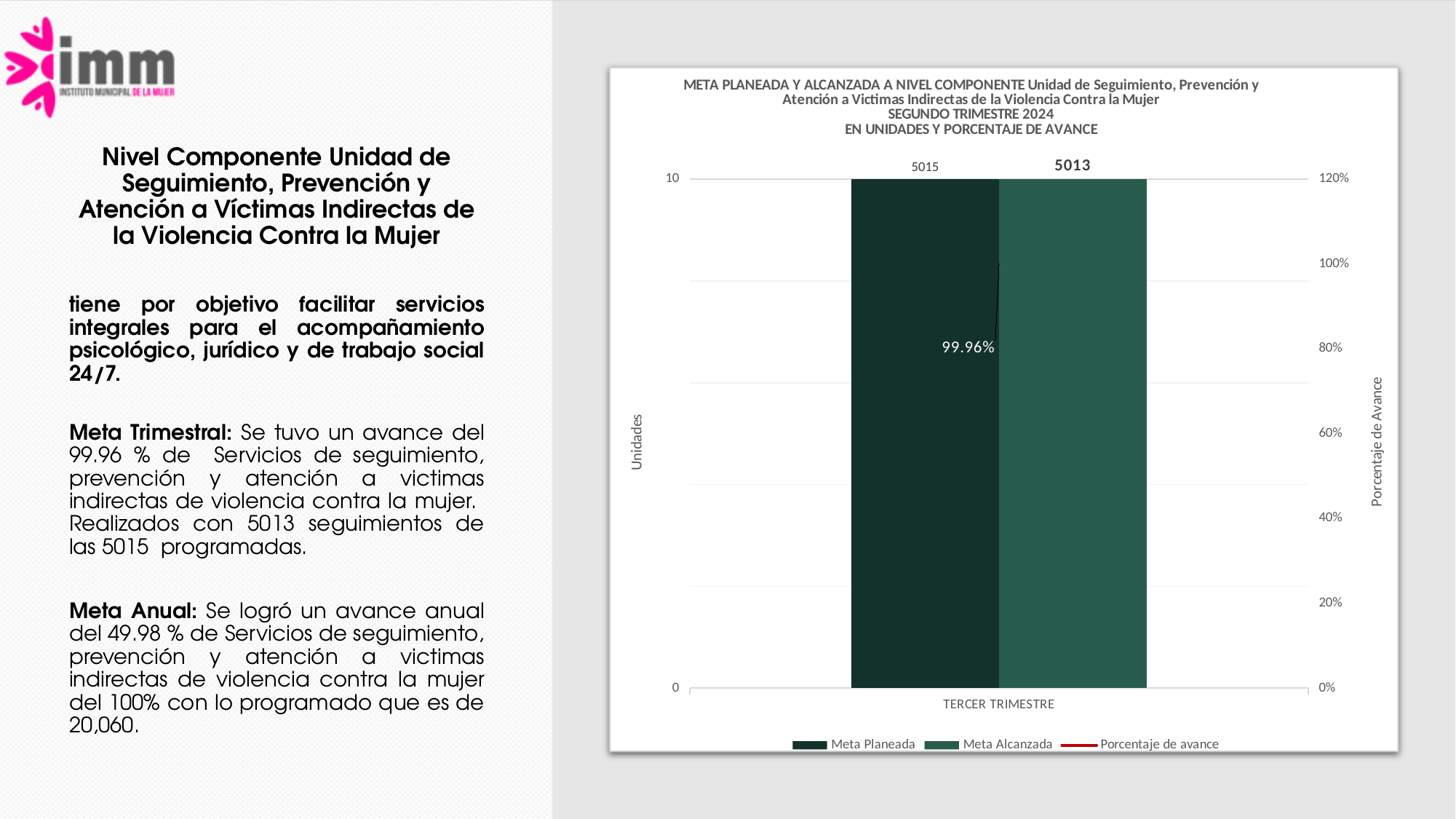

### Chart: META PLANEADA Y ALCANZADA A NIVEL COMPONENTE Unidad de Seguimiento, Prevención y Atención a Victimas Indirectas de la Violencia Contra la Mujer
SEGUNDO TRIMESTRE 2024
EN UNIDADES Y PORCENTAJE DE AVANCE

| Category | Meta Planeada | Meta Alcanzada |  |
|---|---|---|---|
| TERCER TRIMESTRE | 5015.0 | 5013.0 | 0.9996011964107677 |
Nivel Componente Unidad de Seguimiento, Prevención y Atención a Víctimas Indirectas de la Violencia Contra la Mujer

tiene por objetivo facilitar servicios integrales para el acompañamiento psicológico, jurídico y de trabajo social 24/7.

Meta Trimestral: Se tuvo un avance del 99.96 % de  Servicios de seguimiento, prevención y atención a victimas indirectas de violencia contra la mujer.  Realizados con 5013 seguimientos de las 5015  programadas.

Meta Anual: Se logró un avance anual del 49.98 % de Servicios de seguimiento, prevención y atención a victimas indirectas de violencia contra la mujer del 100% con lo programado que es de 20,060.